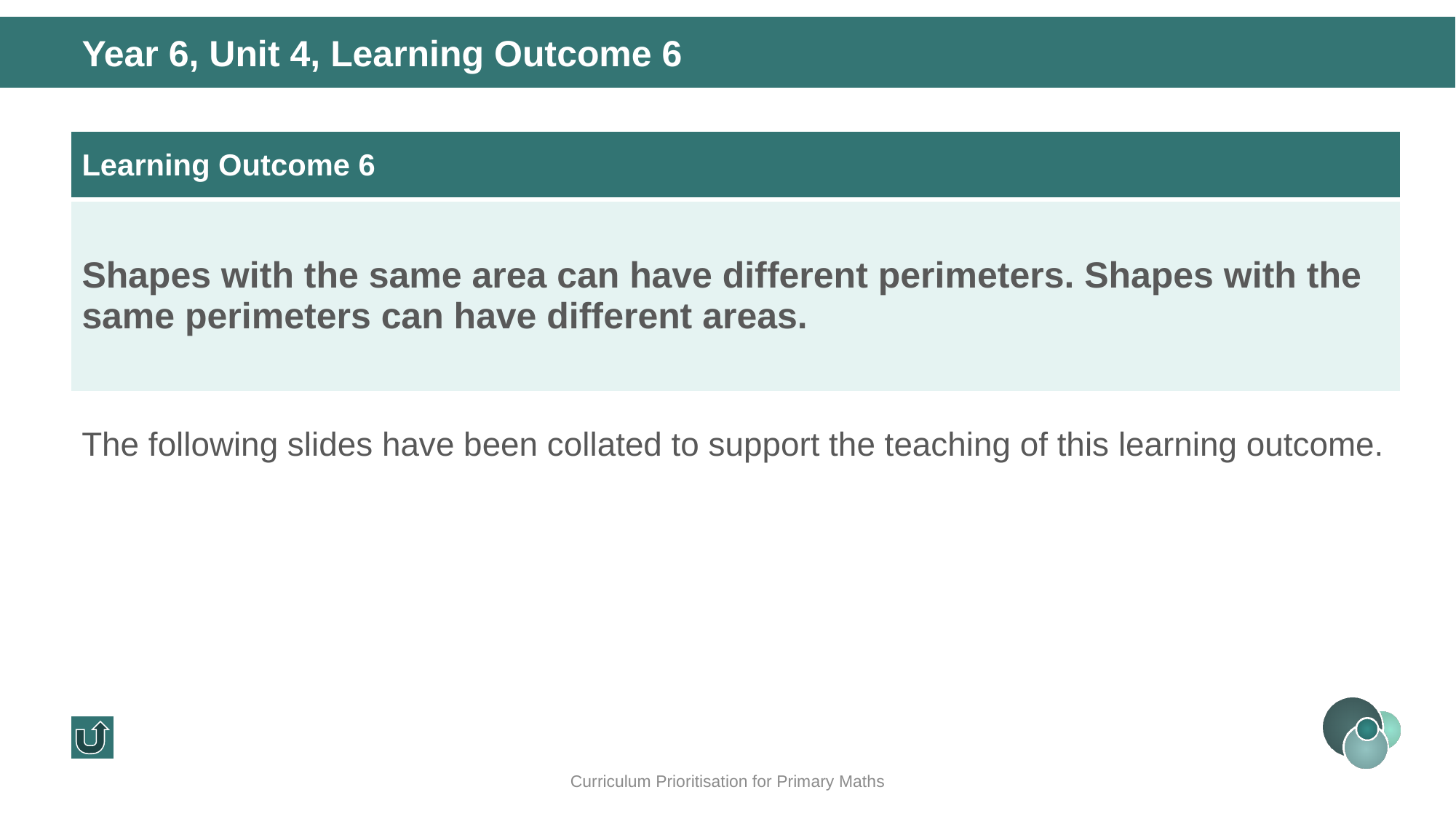

Year 6, Unit 4, Learning Outcome 6
| Learning Outcome 6 |
| --- |
| Shapes with the same area can have different perimeters. Shapes with the same perimeters can have different areas. |
The following slides have been collated to support the teaching of this learning outcome.

Curriculum Prioritisation for Primary Maths